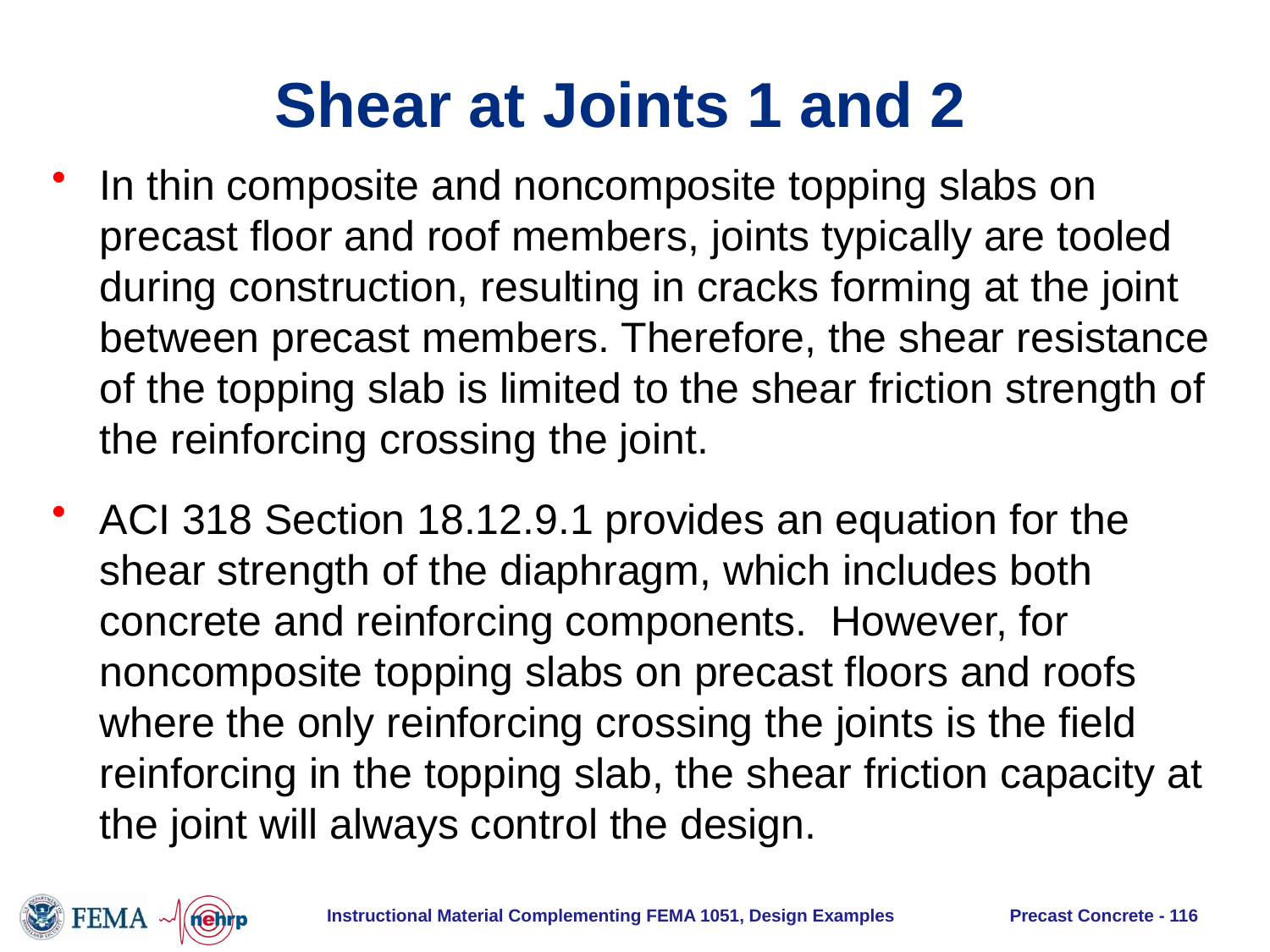

# Shear at Joints 1 and 2
In thin composite and noncomposite topping slabs on precast floor and roof members, joints typically are tooled during construction, resulting in cracks forming at the joint between precast members. Therefore, the shear resistance of the topping slab is limited to the shear friction strength of the reinforcing crossing the joint.
ACI 318 Section 18.12.9.1 provides an equation for the shear strength of the diaphragm, which includes both concrete and reinforcing components.  However, for noncomposite topping slabs on precast floors and roofs where the only reinforcing crossing the joints is the field reinforcing in the topping slab, the shear friction capacity at the joint will always control the design.